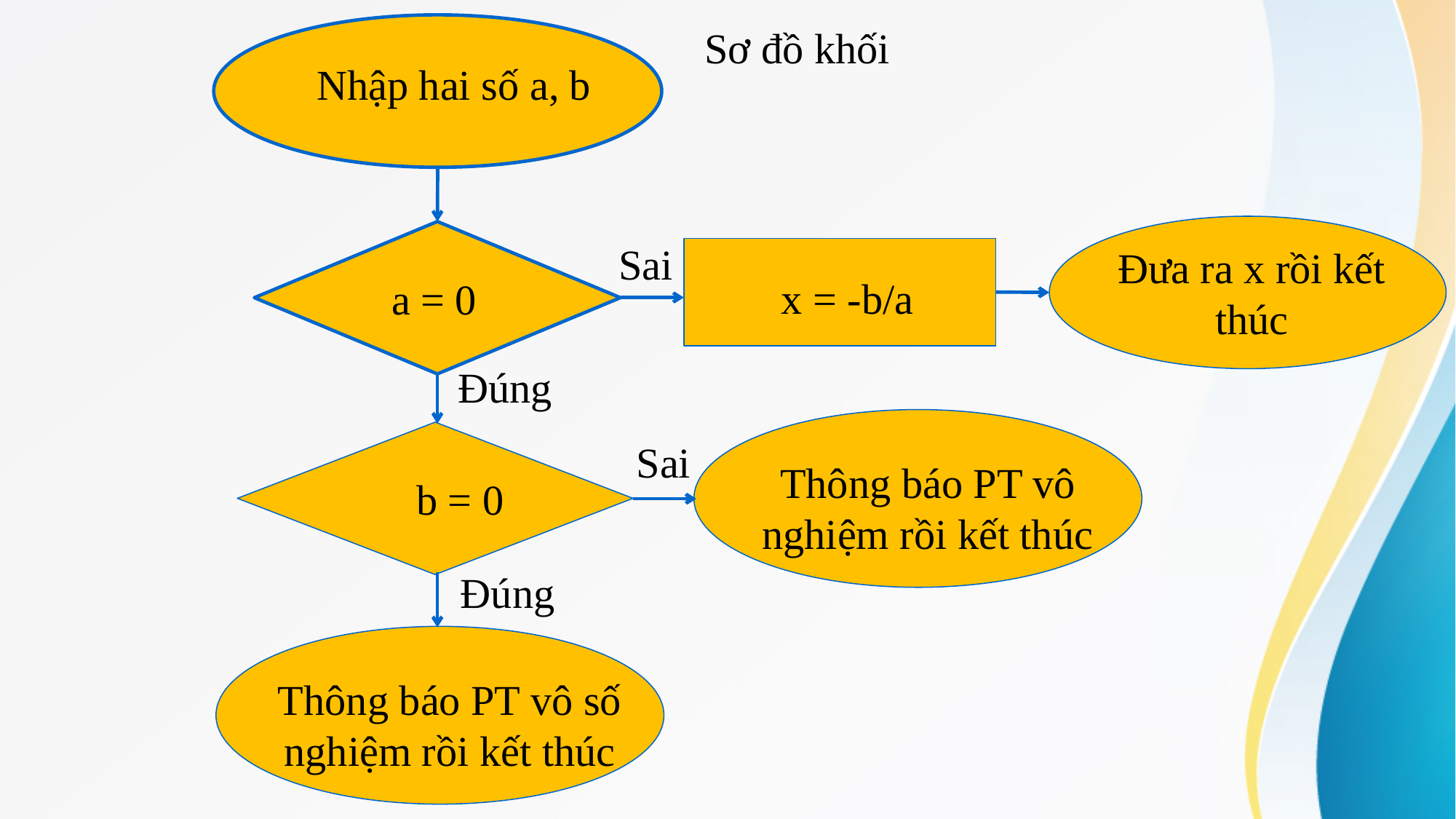

# Sơ đồ khối

Nhập hai số a, b

Đưa ra x rồi kết thúc

a = 0
Sai

x = -b/a
Đúng

Thông báo PT vô nghiệm rồi kết thúc

b = 0
Sai
Đúng

Thông báo PT vô số nghiệm rồi kết thúc